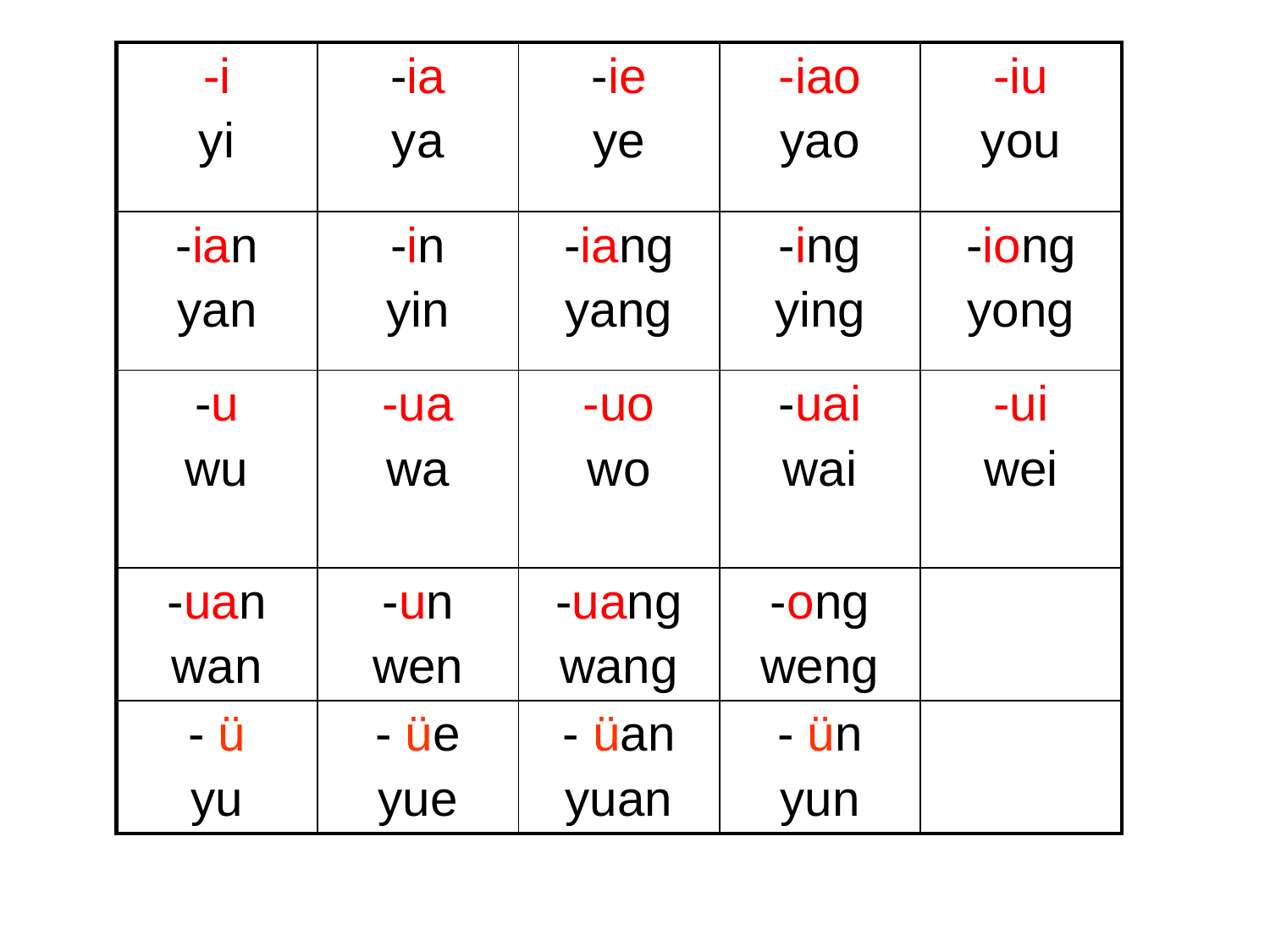

| -i yi | -ia ya | -ie ye | -iao yao | -iu you |
| --- | --- | --- | --- | --- |
| -ian yan | -in yin | -iang yang | -ing ying | -iong yong |
| -u wu | -ua wa | -uo wo | -uai wai | -ui wei |
| -uan wan | -un wen | -uang wang | -ong weng |  |
| - ü yu | - üe yue | - üan yuan | - ün yun |  |